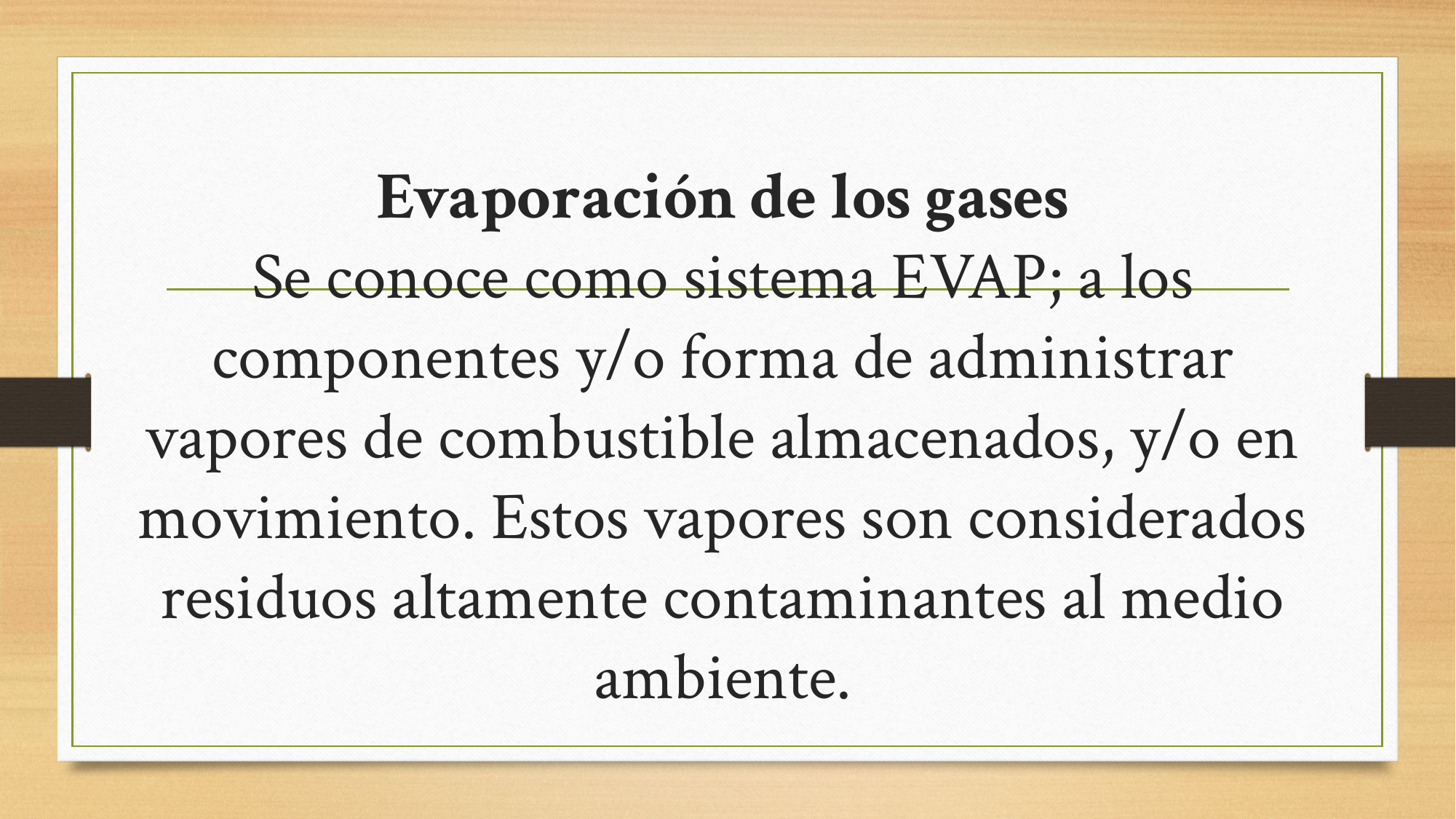

# Evaporación de los gases Se conoce como sistema EVAP; a los componentes y/o forma de administrar vapores de combustible almacenados, y/o en movimiento. Estos vapores son considerados residuos altamente contaminantes al medio ambiente.